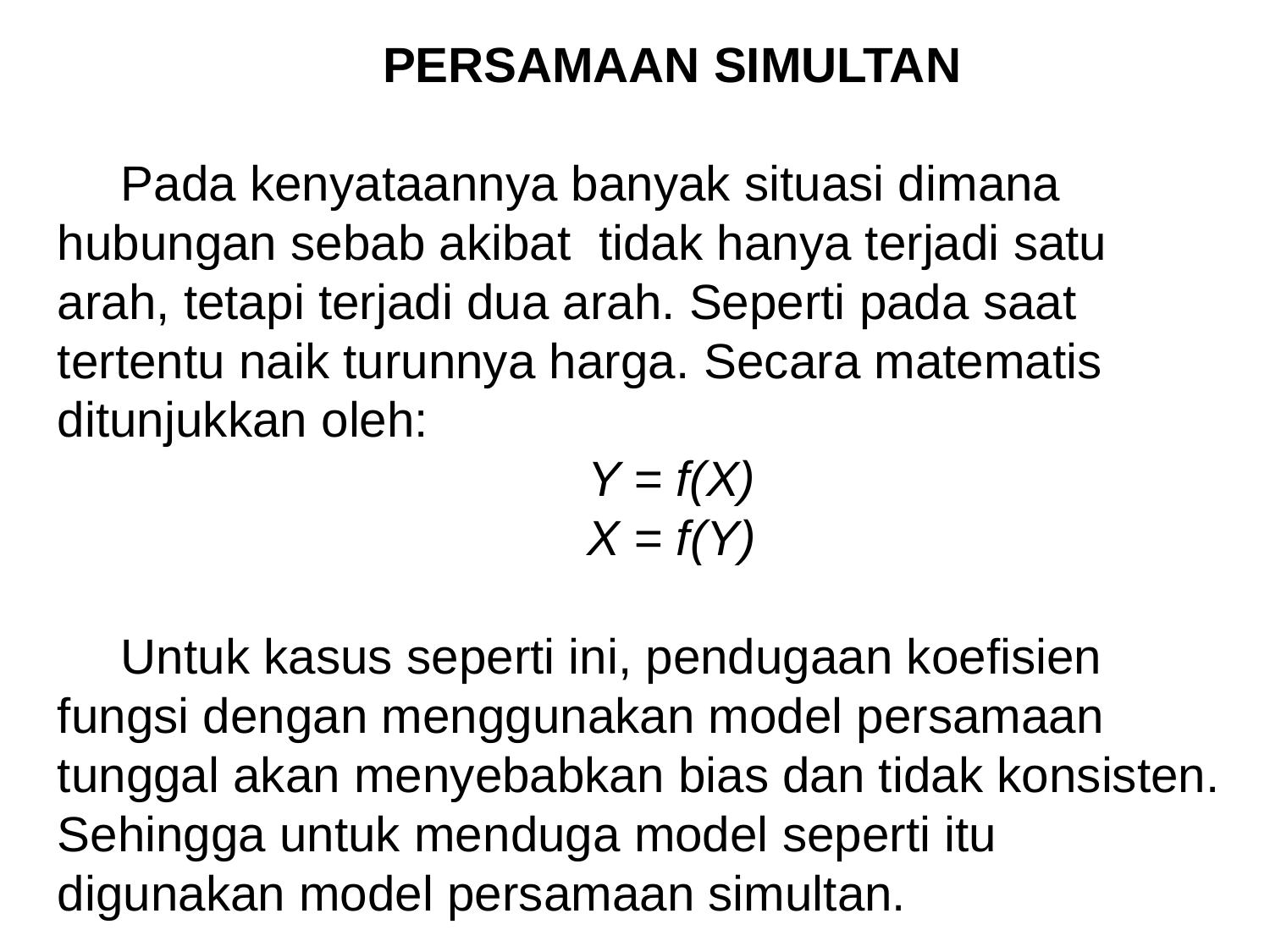

PERSAMAAN SIMULTAN

Pada kenyataannya banyak situasi dimana hubungan sebab akibat  tidak hanya terjadi satu arah, tetapi terjadi dua arah. Seperti pada saat tertentu naik turunnya harga. Secara matematis ditunjukkan oleh:
Y = f(X)
X = f(Y)

Untuk kasus seperti ini, pendugaan koefisien fungsi dengan menggunakan model persamaan tunggal akan menyebabkan bias dan tidak konsisten. Sehingga untuk menduga model seperti itu digunakan model persamaan simultan.